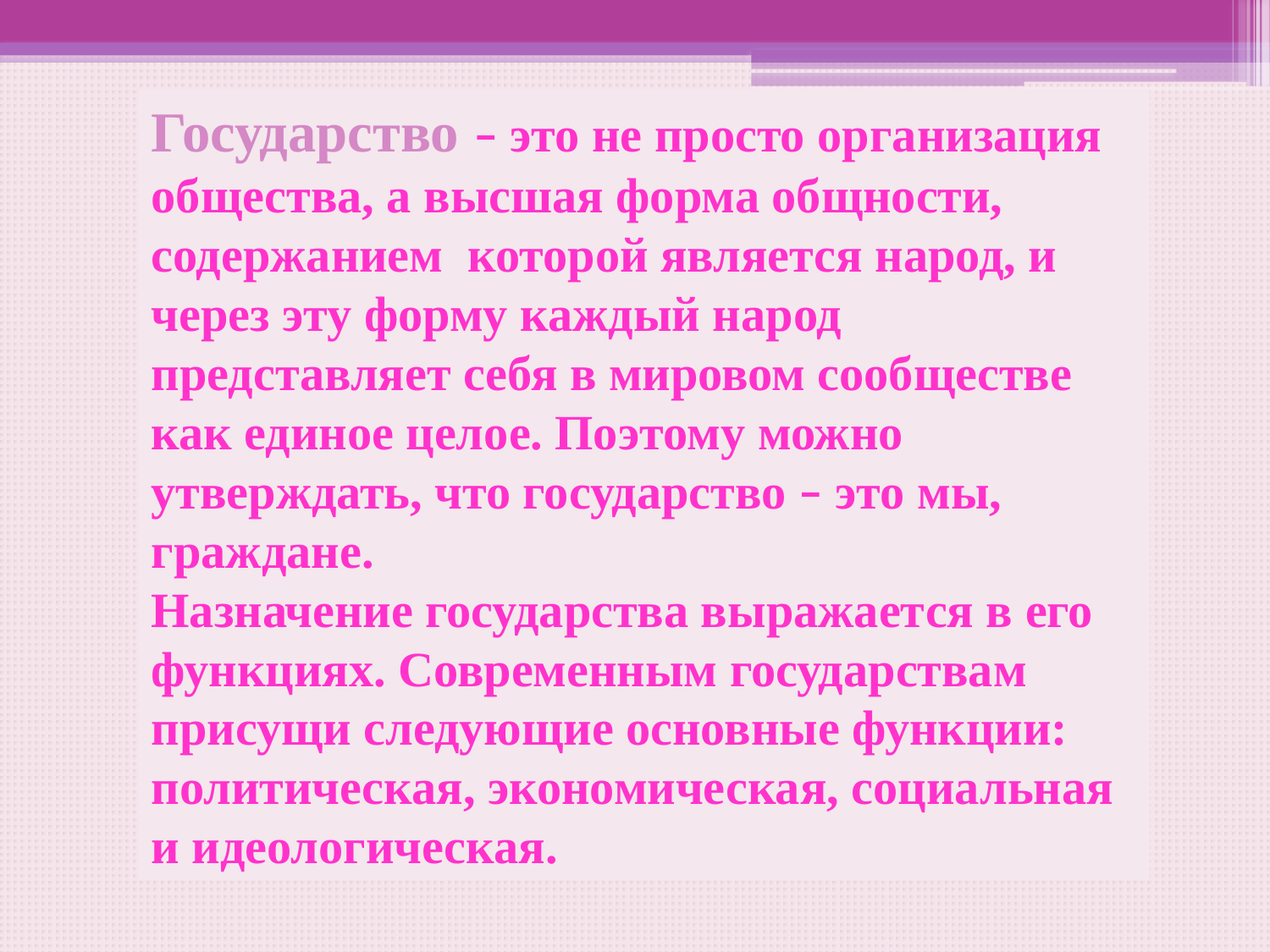

Государство – это не просто организация общества, а высшая форма общности, содержанием  которой является народ, и через эту форму каждый народ представляет себя в мировом сообществе как единое целое. Поэтому можно утверждать, что государство – это мы, граждане.
Назначение государства выражается в его функциях. Современным государствам присущи следующие основные функции: политическая, экономическая, социальная и идеологическая.